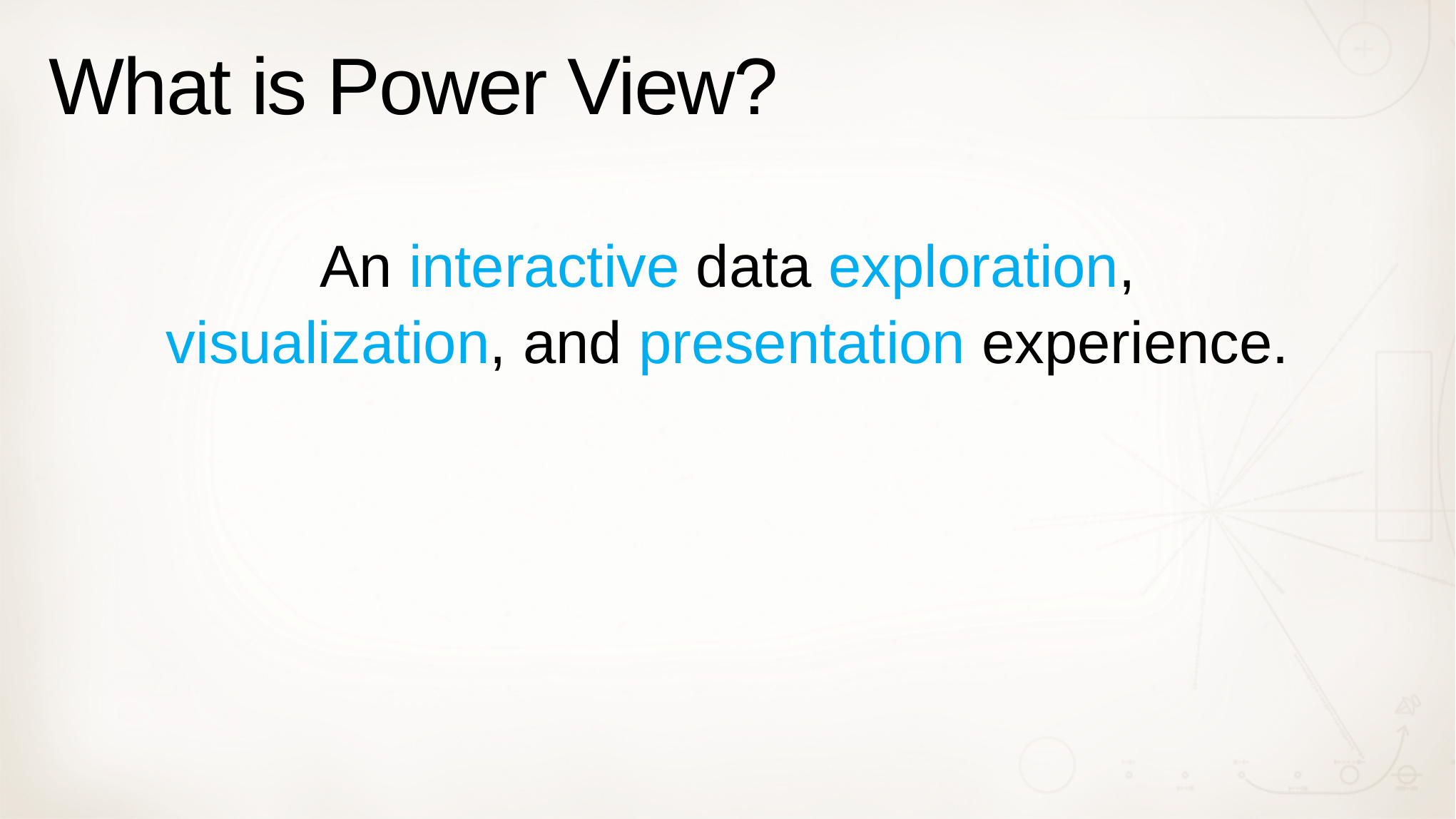

# What is Power View?

An interactive data exploration,
visualization, and presentation experience.